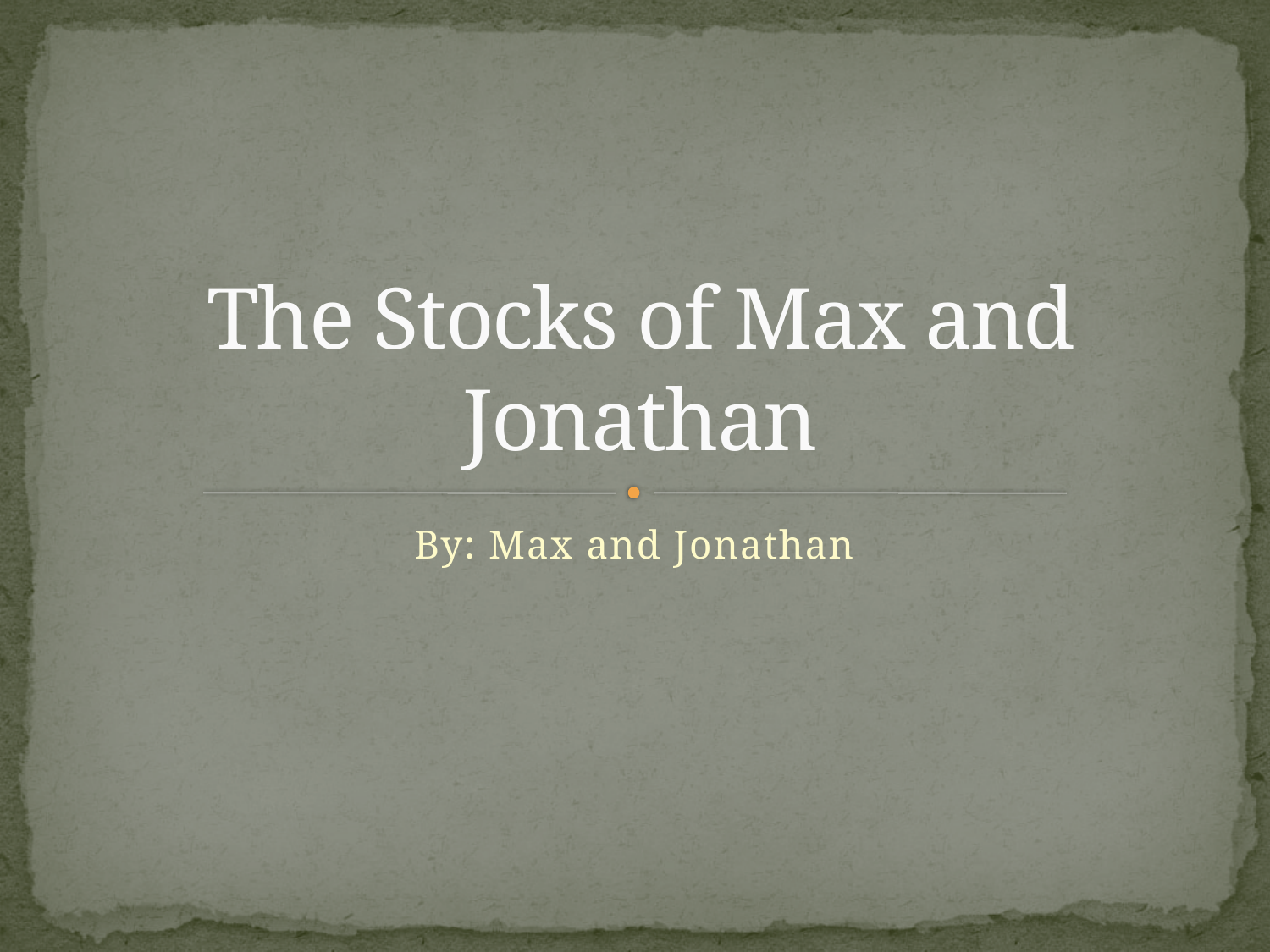

# The Stocks of Max and Jonathan
By: Max and Jonathan